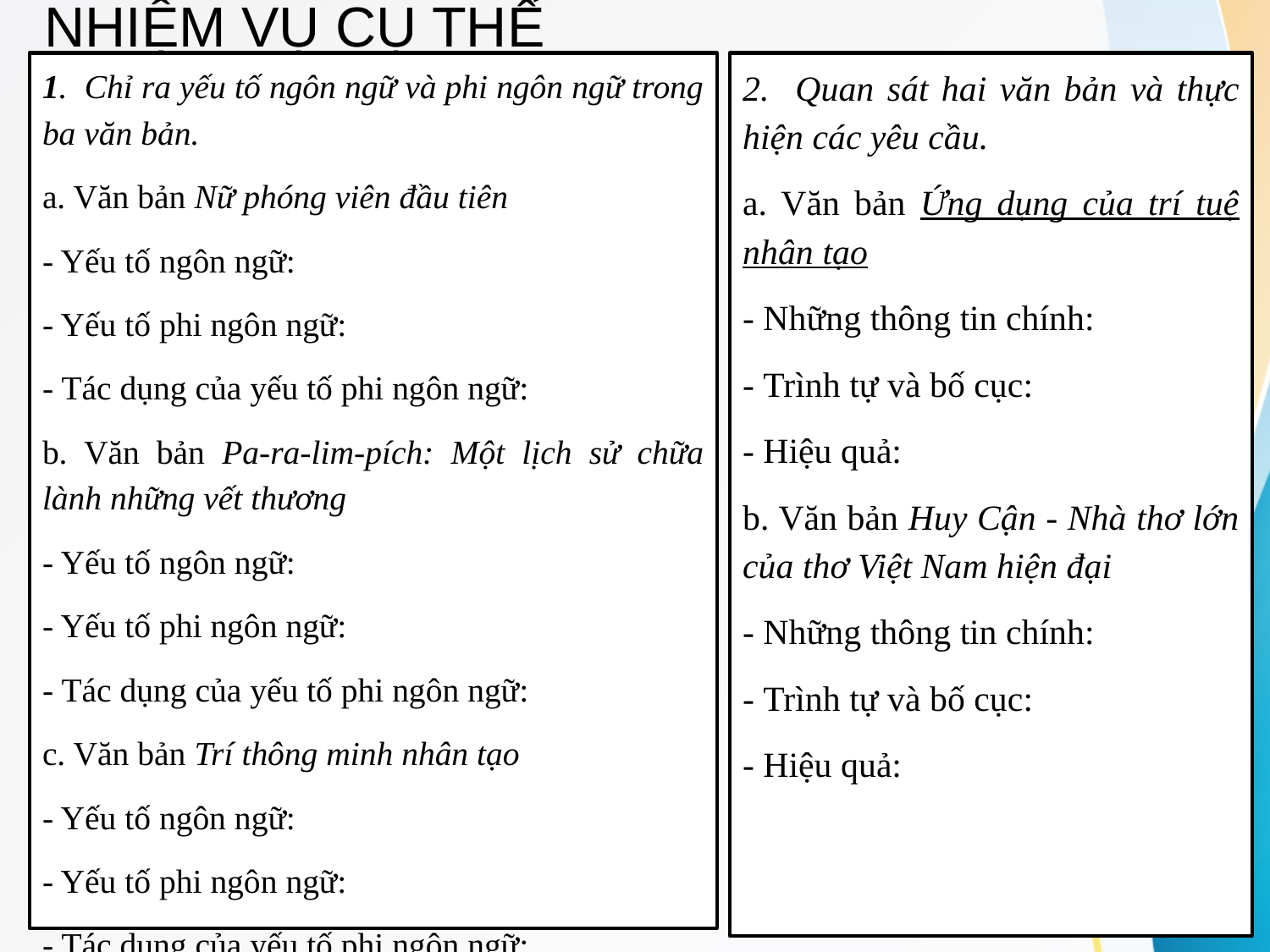

# NHIỆM VỤ CỤ THỂ
1.  Chỉ ra yếu tố ngôn ngữ và phi ngôn ngữ trong ba văn bản.
a. Văn bản Nữ phóng viên đầu tiên
- Yếu tố ngôn ngữ:
- Yếu tố phi ngôn ngữ:
- Tác dụng của yếu tố phi ngôn ngữ:
b. Văn bản Pa-ra-lim-pích: Một lịch sử chữa lành những vết thương
- Yếu tố ngôn ngữ:
- Yếu tố phi ngôn ngữ:
- Tác dụng của yếu tố phi ngôn ngữ:
c. Văn bản Trí thông minh nhân tạo
- Yếu tố ngôn ngữ:
- Yếu tố phi ngôn ngữ:
- Tác dụng của yếu tố phi ngôn ngữ:

2.  Quan sát hai văn bản và thực hiện các yêu cầu.
a. Văn bản Ứng dụng của trí tuệ nhân tạo
- Những thông tin chính:
- Trình tự và bố cục:
- Hiệu quả:
b. Văn bản Huy Cận - Nhà thơ lớn của thơ Việt Nam hiện đại
- Những thông tin chính:
- Trình tự và bố cục:
- Hiệu quả: